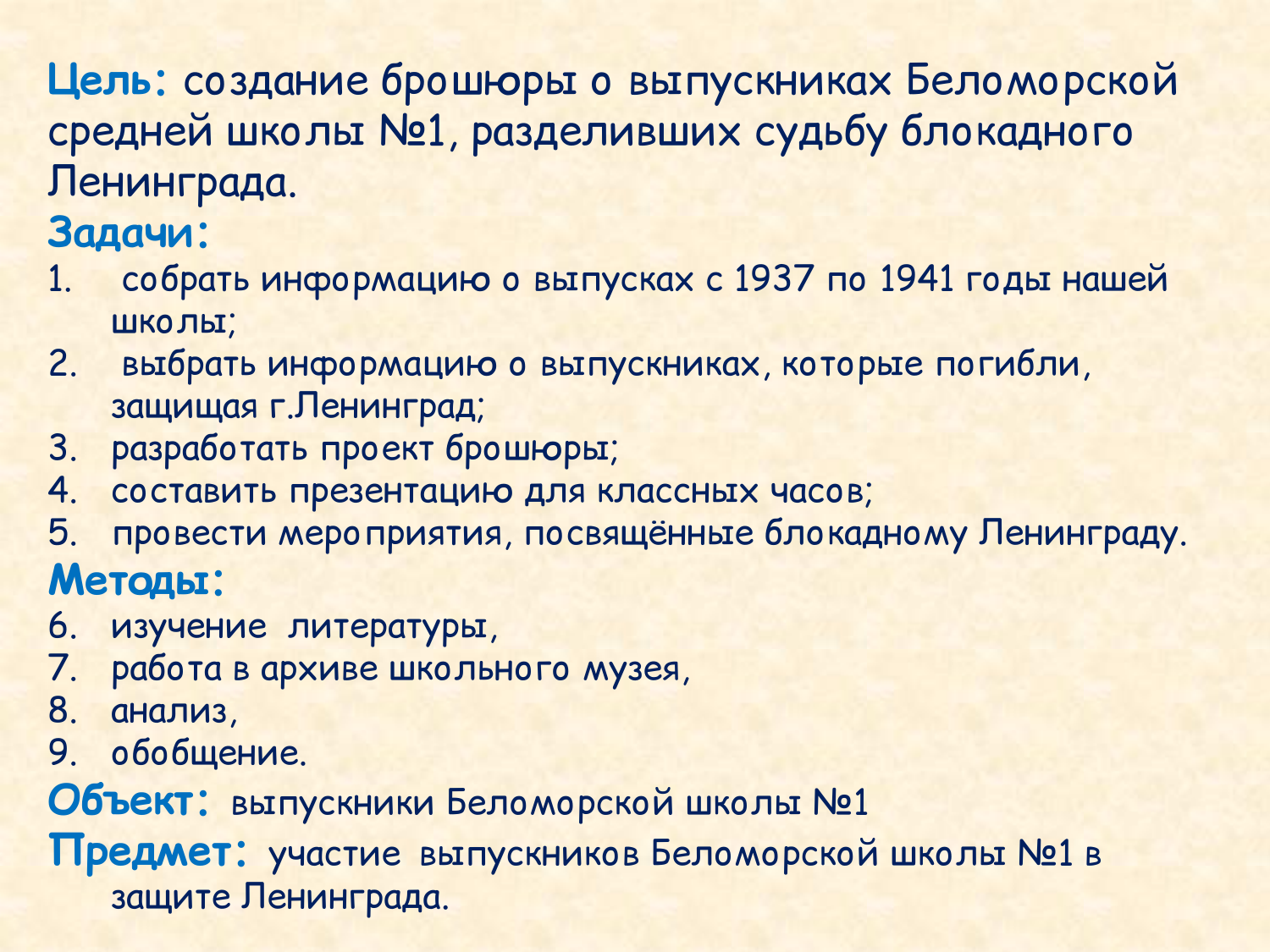

Цель: создание брошюры о выпускниках Беломорской средней школы №1, разделивших судьбу блокадного Ленинграда.
Задачи:
 собрать информацию о выпусках с 1937 по 1941 годы нашей школы;
 выбрать информацию о выпускниках, которые погибли, защищая г.Ленинград;
разработать проект брошюры;
составить презентацию для классных часов;
провести мероприятия, посвящённые блокадному Ленинграду.
Методы:
изучение  литературы,
работа в архиве школьного музея,
анализ,
обобщение.
Объект: выпускники Беломорской школы №1
Предмет: участие выпускников Беломорской школы №1 в защите Ленинграда.